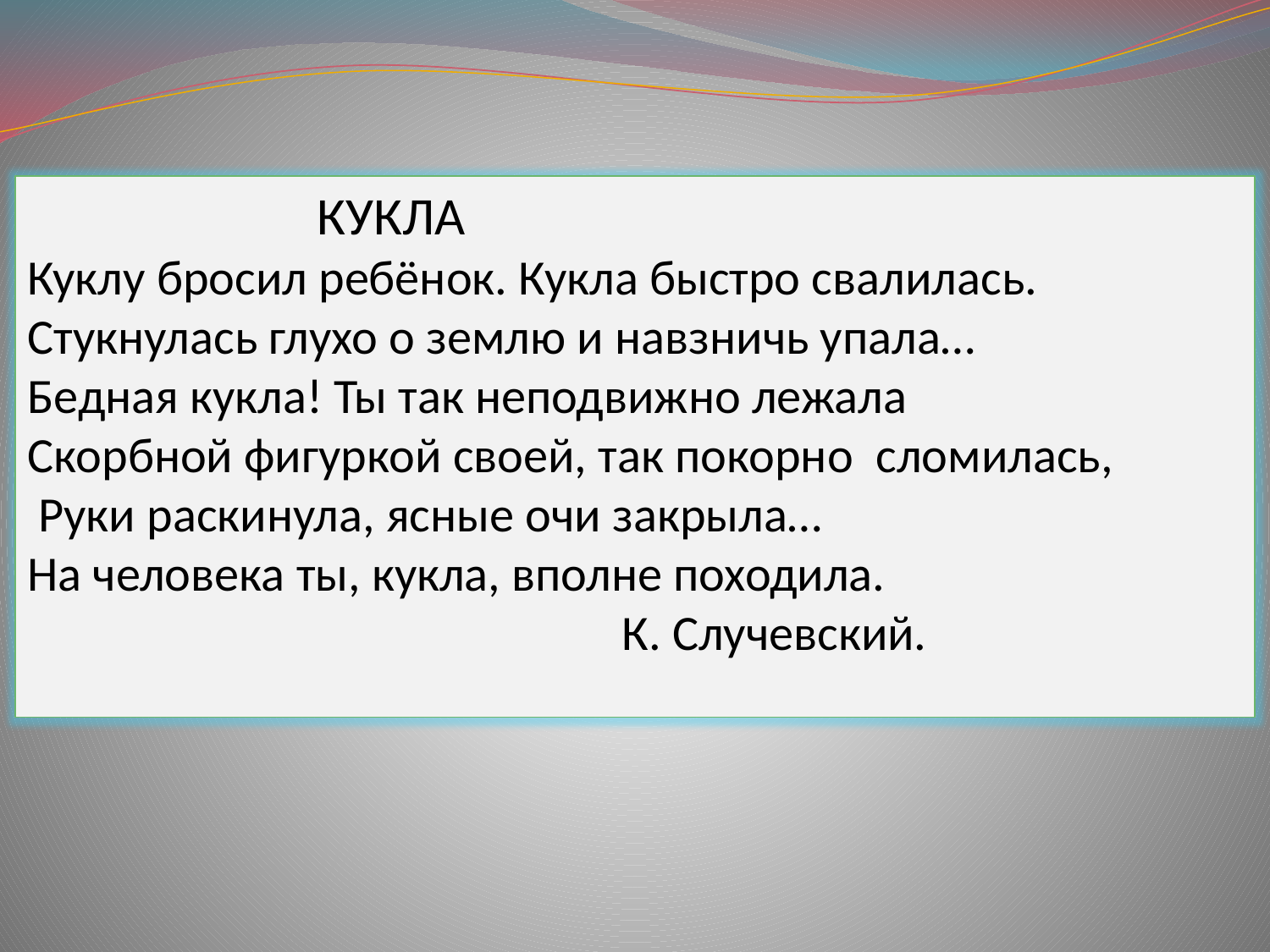

КУКЛА
Куклу бросил ребёнок. Кукла быстро свалилась.
Стукнулась глухо о землю и навзничь упала…
Бедная кукла! Ты так неподвижно лежала
Скорбной фигуркой своей, так покорно  сломилась,
 Руки раскинула, ясные очи закрыла…
На человека ты, кукла, вполне походила.
                                                     К. Случевский.